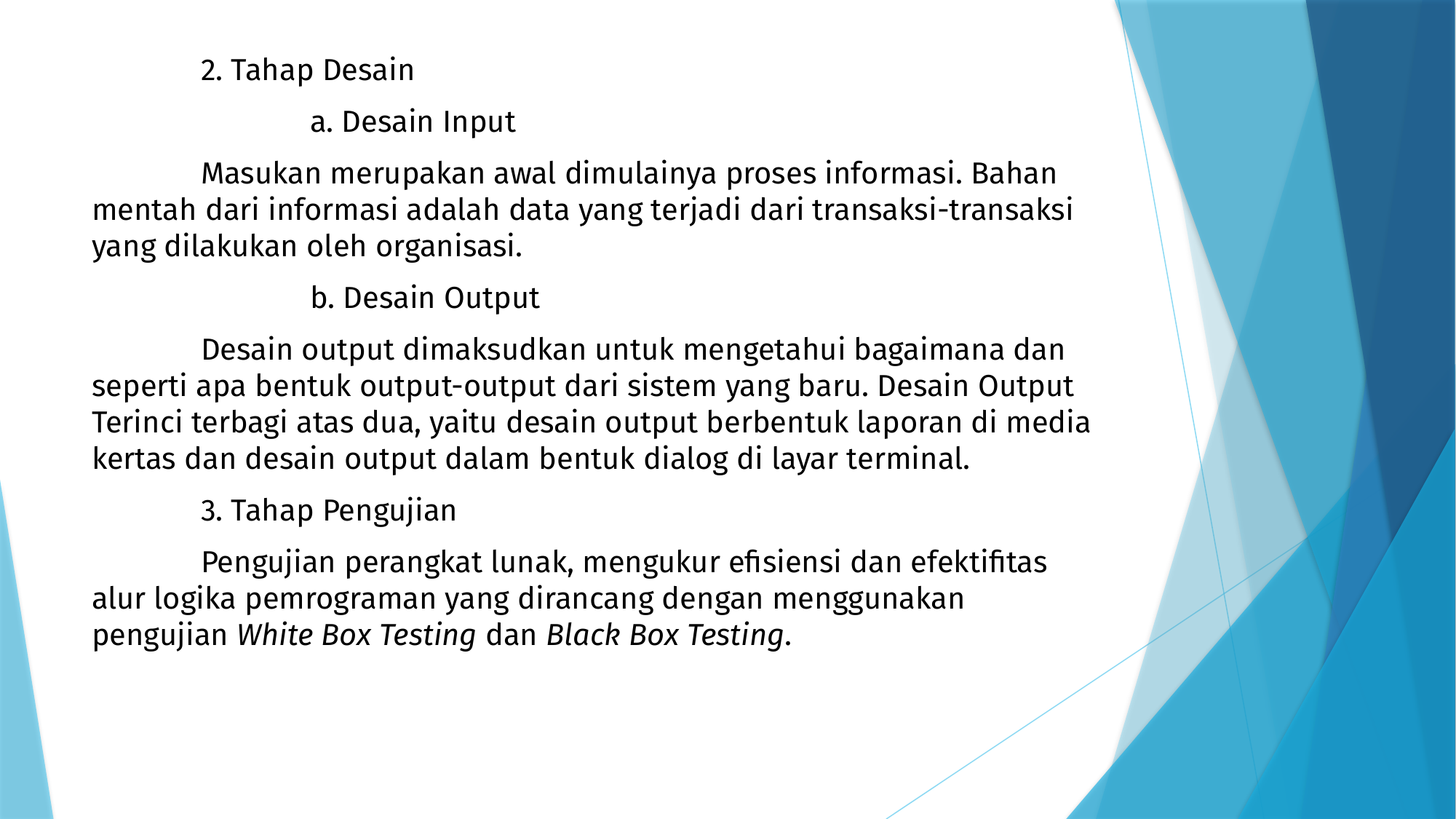

2. Tahap Desain
		a. Desain Input
	Masukan merupakan awal dimulainya proses informasi. Bahan mentah dari informasi adalah data yang terjadi dari transaksi-transaksi yang dilakukan oleh organisasi.
		b. Desain Output
	Desain output dimaksudkan untuk mengetahui bagaimana dan seperti apa bentuk output-output dari sistem yang baru. Desain Output Terinci terbagi atas dua, yaitu desain output berbentuk laporan di media kertas dan desain output dalam bentuk dialog di layar terminal.
	3. Tahap Pengujian
	Pengujian perangkat lunak, mengukur efisiensi dan efektifitas alur logika pemrograman yang dirancang dengan menggunakan pengujian White Box Testing dan Black Box Testing.